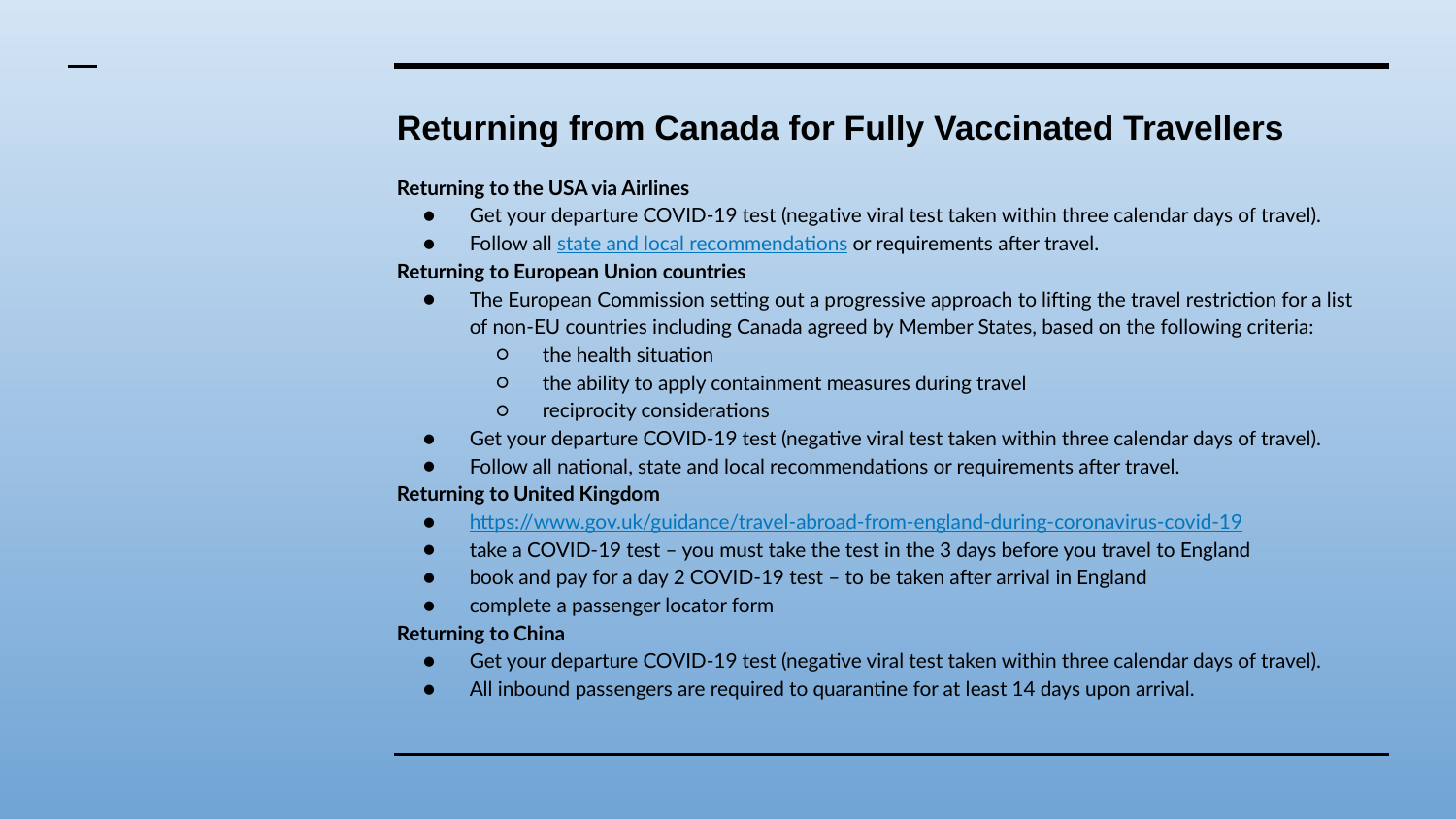

# Returning from Canada for Fully Vaccinated Travellers
Returning to the USA via Airlines
Get your departure COVID-19 test (negative viral test taken within three calendar days of travel).
Follow all state and local recommendations or requirements after travel.
Returning to European Union countries
The European Commission setting out a progressive approach to lifting the travel restriction for a list of non-EU countries including Canada agreed by Member States, based on the following criteria:
the health situation
the ability to apply containment measures during travel
reciprocity considerations
Get your departure COVID-19 test (negative viral test taken within three calendar days of travel).
Follow all national, state and local recommendations or requirements after travel.
Returning to United Kingdom
https://www.gov.uk/guidance/travel-abroad-from-england-during-coronavirus-covid-19
take a COVID-19 test – you must take the test in the 3 days before you travel to England
book and pay for a day 2 COVID-19 test – to be taken after arrival in England
complete a passenger locator form
Returning to China
Get your departure COVID-19 test (negative viral test taken within three calendar days of travel).
All inbound passengers are required to quarantine for at least 14 days upon arrival.